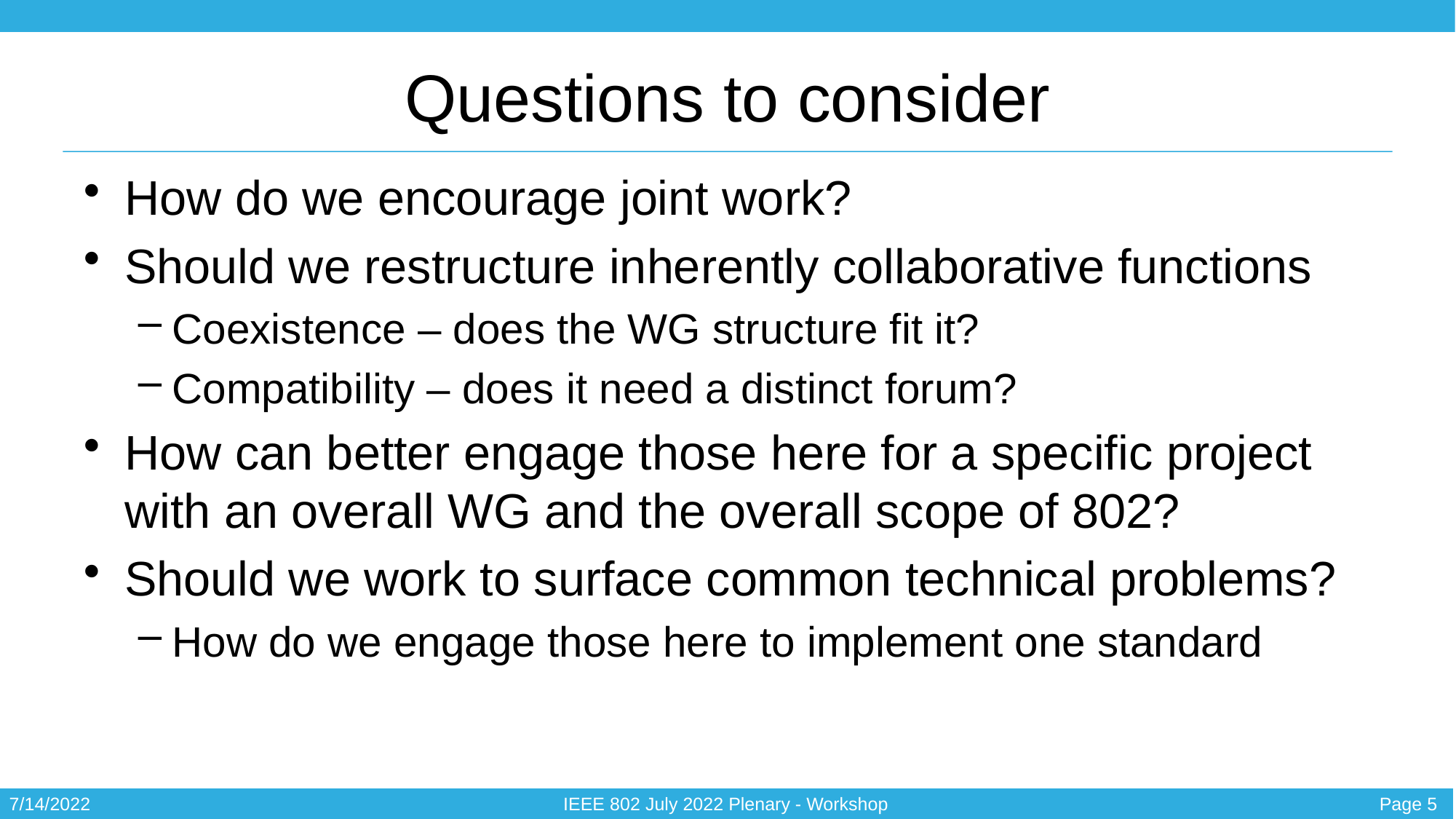

# Questions to consider
How do we encourage joint work?
Should we restructure inherently collaborative functions
Coexistence – does the WG structure fit it?
Compatibility – does it need a distinct forum?
How can better engage those here for a specific project with an overall WG and the overall scope of 802?
Should we work to surface common technical problems?
How do we engage those here to implement one standard